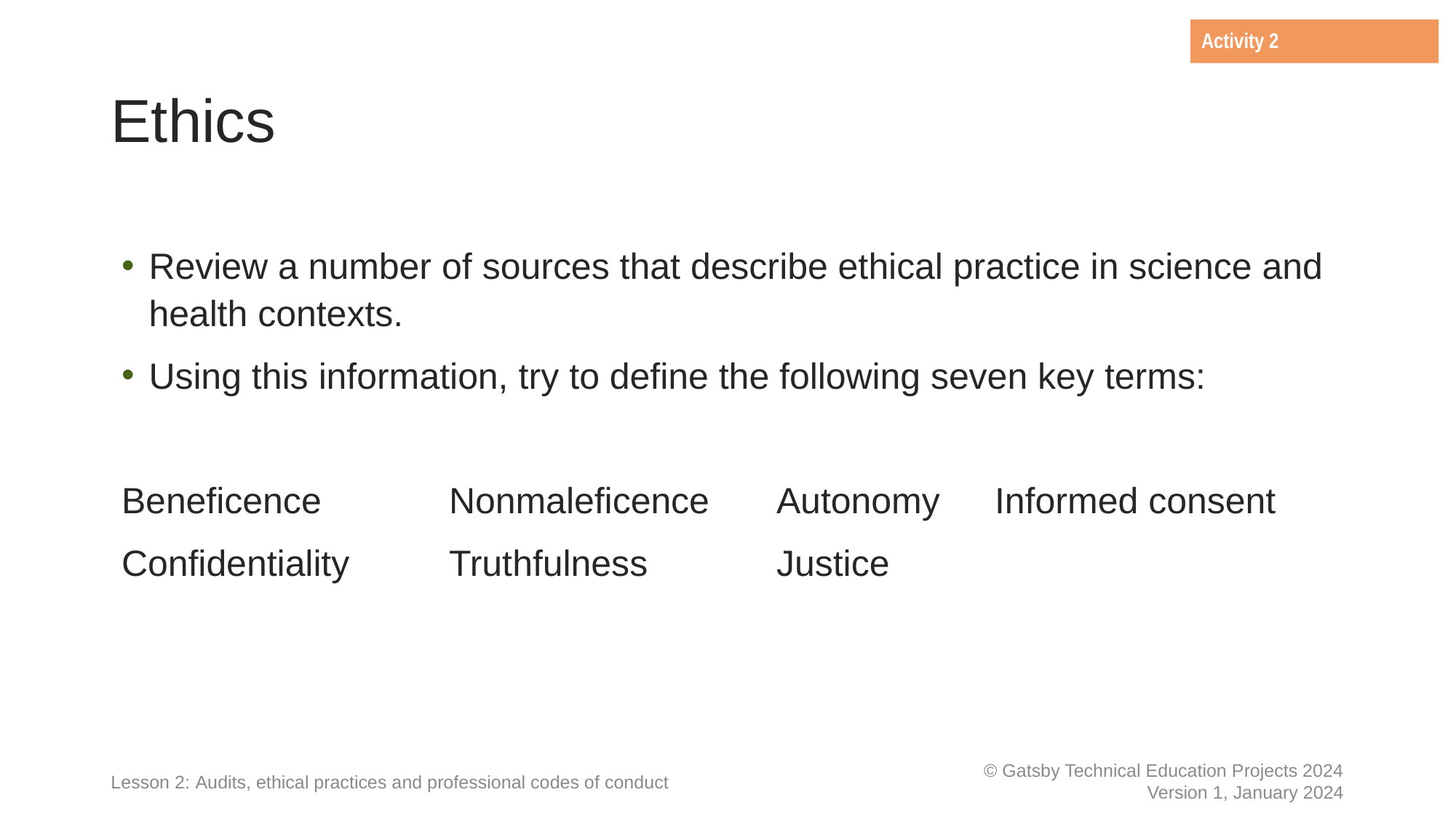

Activity 2
# Ethics
Review a number of sources that describe ethical practice in science and health contexts.
Using this information, try to define the following seven key terms:

Beneficence		Nonmaleficence	Autonomy	Informed consent
Confidentiality	Truthfulness		Justice
Lesson 2: Audits, ethical practices and professional codes of conduct